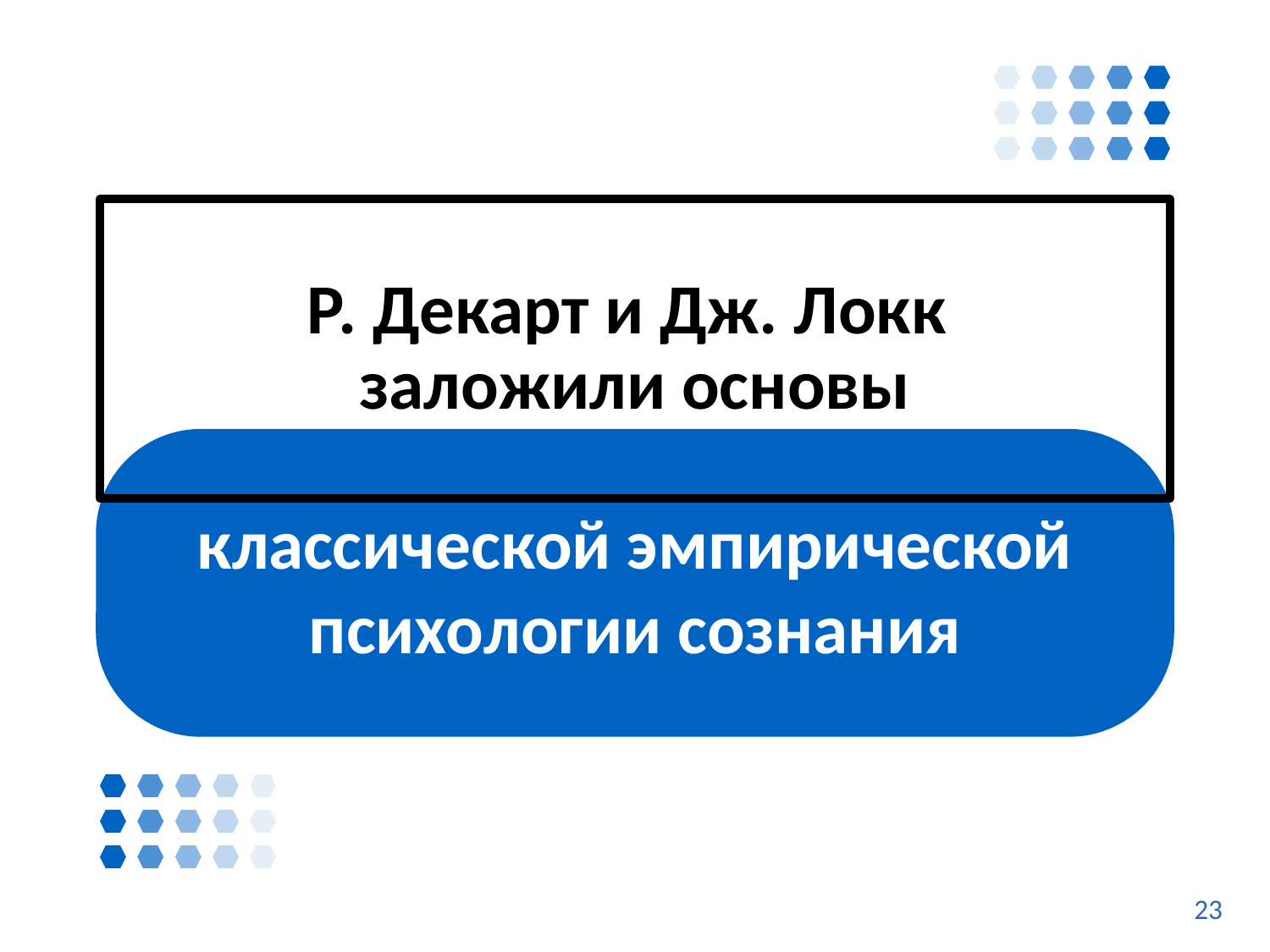

# Р. Декарт и Дж. Локк заложили основы
классической эмпирической психологии сознания

23